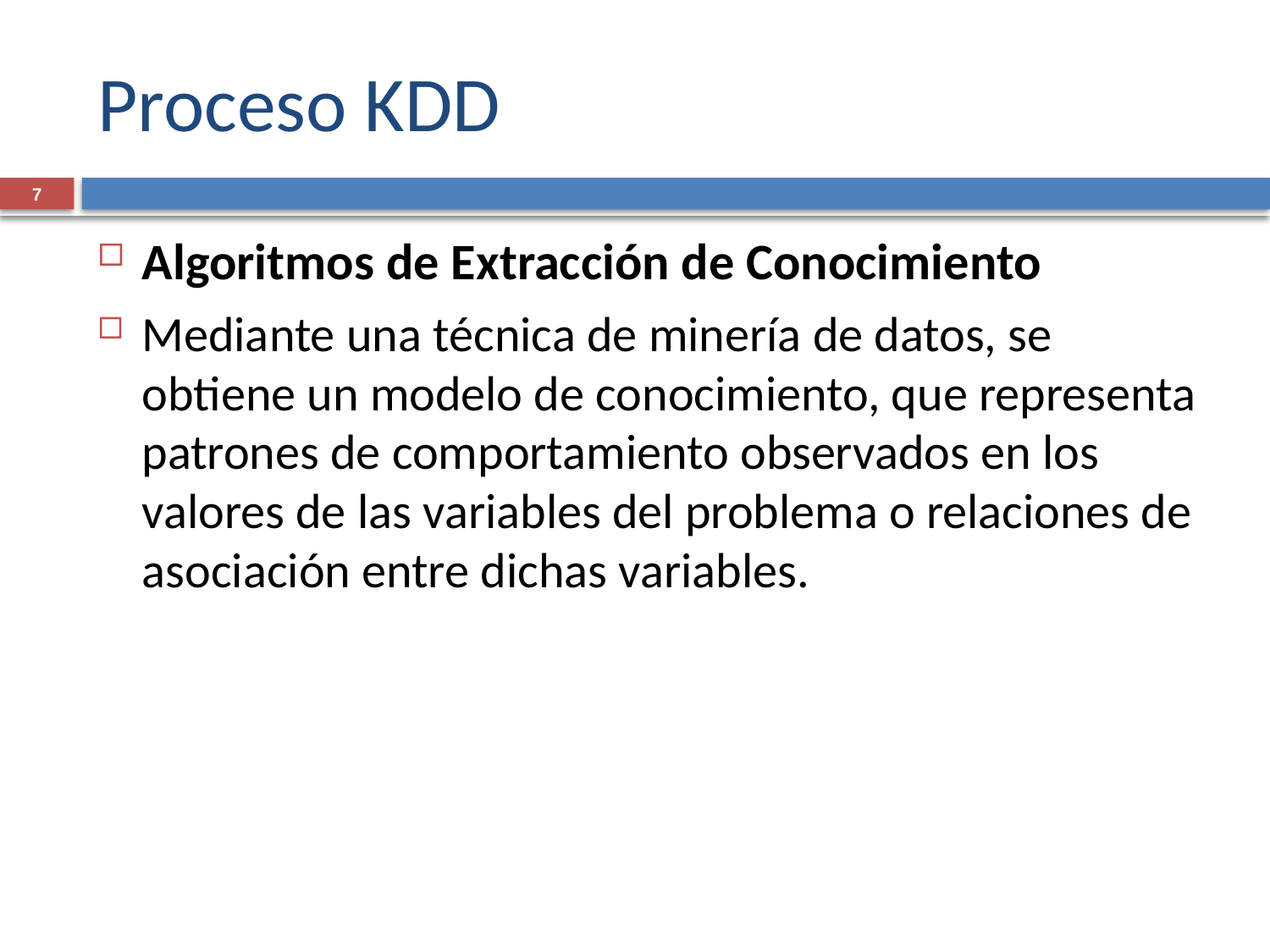

# Proceso KDD
7
Algoritmos de Extracción de Conocimiento
Mediante una técnica de minería de datos, se obtiene un modelo de conocimiento, que representa patrones de comportamiento observados en los valores de las variables del problema o relaciones de asociación entre dichas variables.